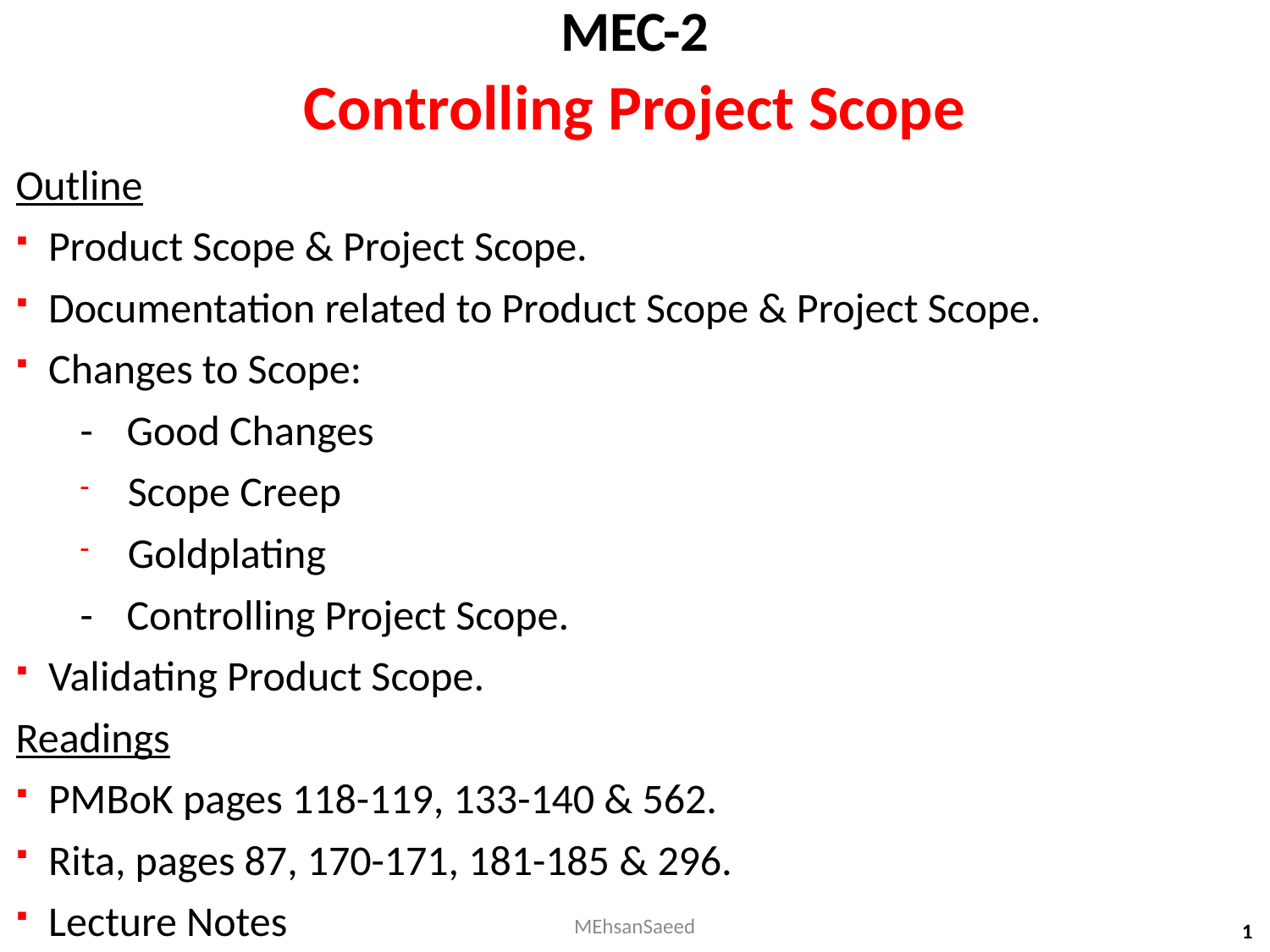

MEC-2
# Controlling Project Scope
Outline
Product Scope & Project Scope.
Documentation related to Product Scope & Project Scope.
Changes to Scope:
-	Good Changes
Scope Creep
Goldplating
-	Controlling Project Scope.
Validating Product Scope.
Readings
PMBoK pages 118-119, 133-140 & 562.
Rita, pages 87, 170-171, 181-185 & 296.
Lecture Notes
MEhsanSaeed
1